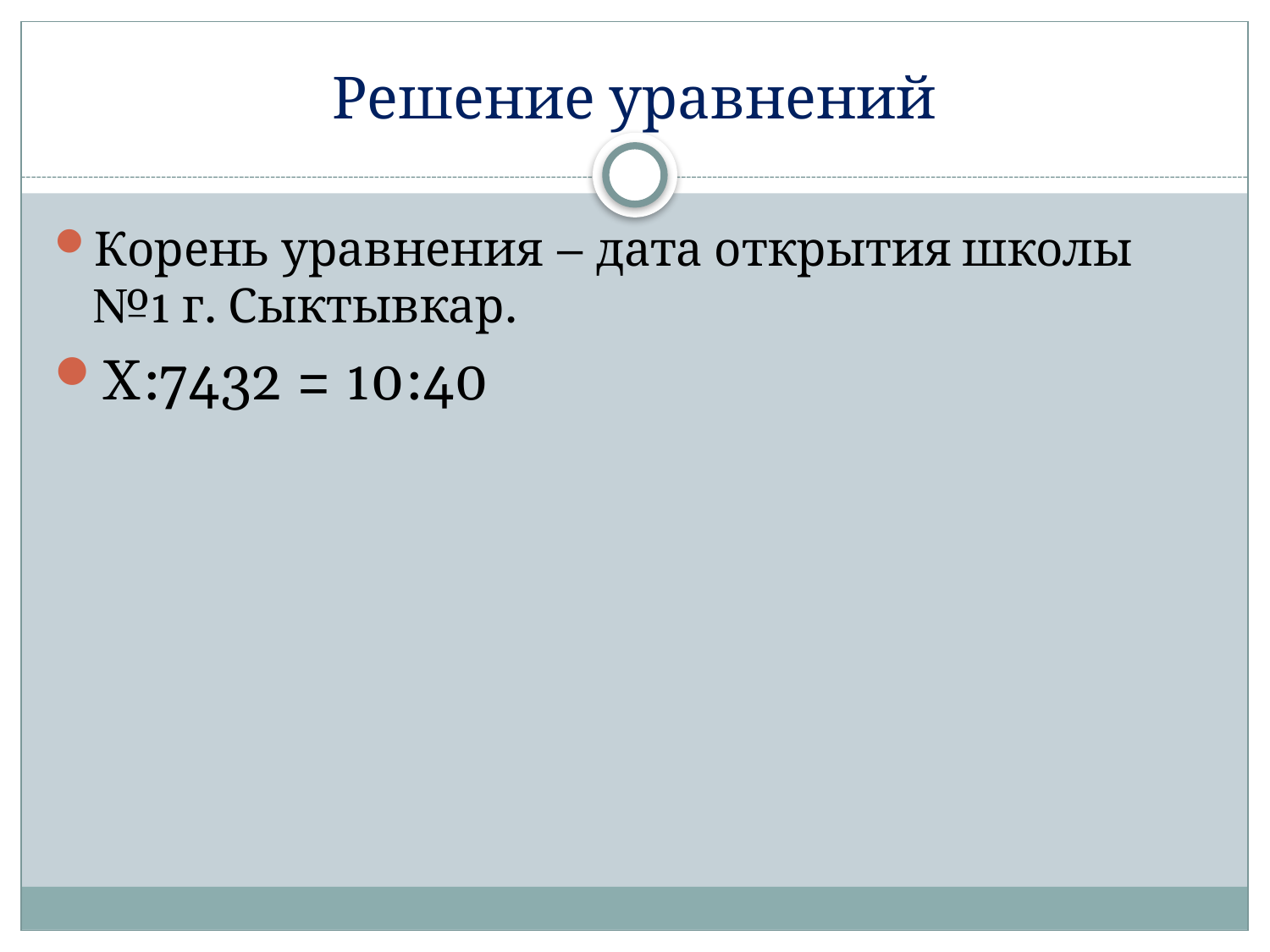

# Решение уравнений
Корень уравнения – дата открытия школы №1 г. Сыктывкар.
X:7432 = 10:40